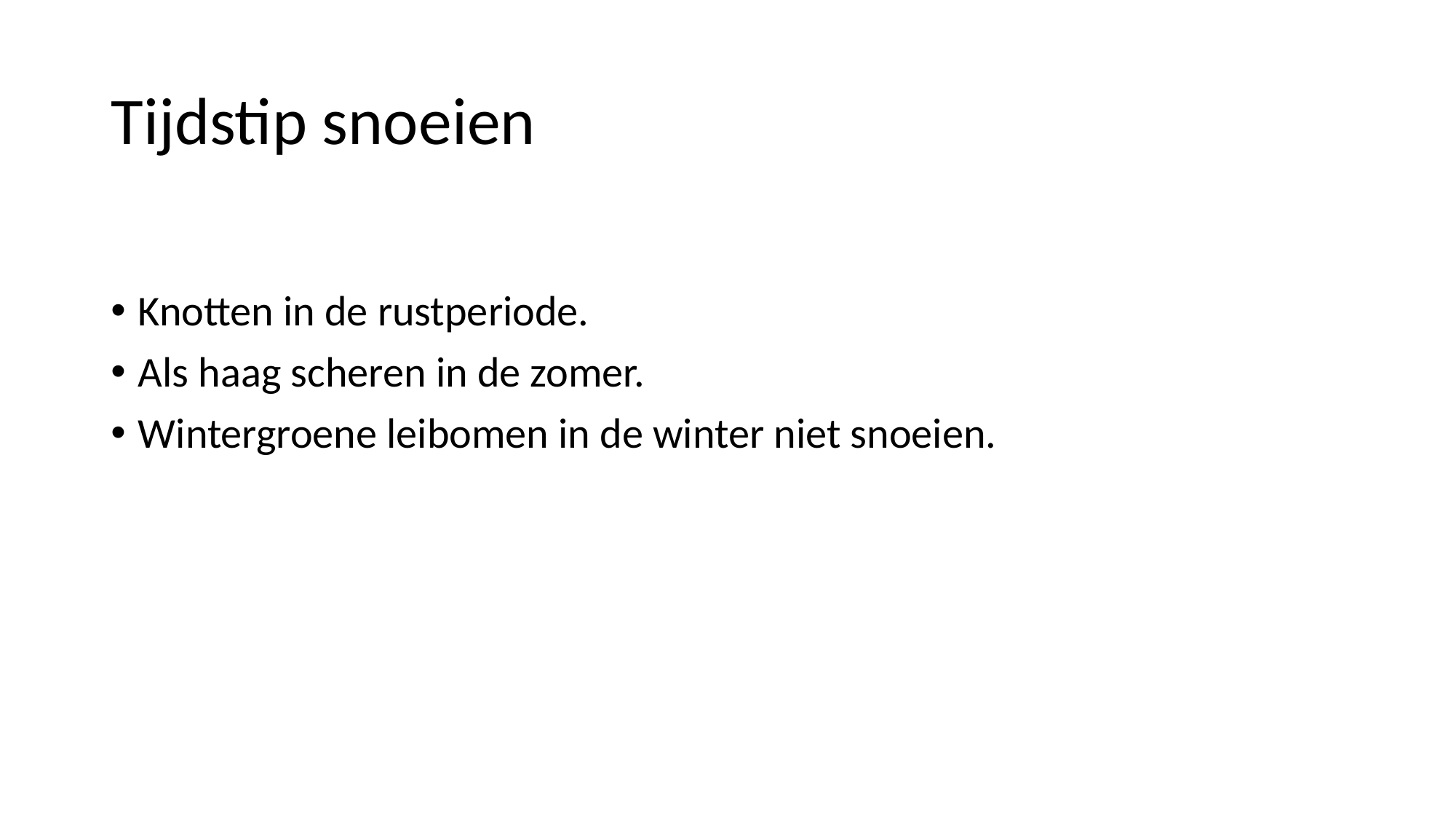

# Tijdstip snoeien

Knotten in de rustperiode.
Als haag scheren in de zomer.
Wintergroene leibomen in de winter niet snoeien.